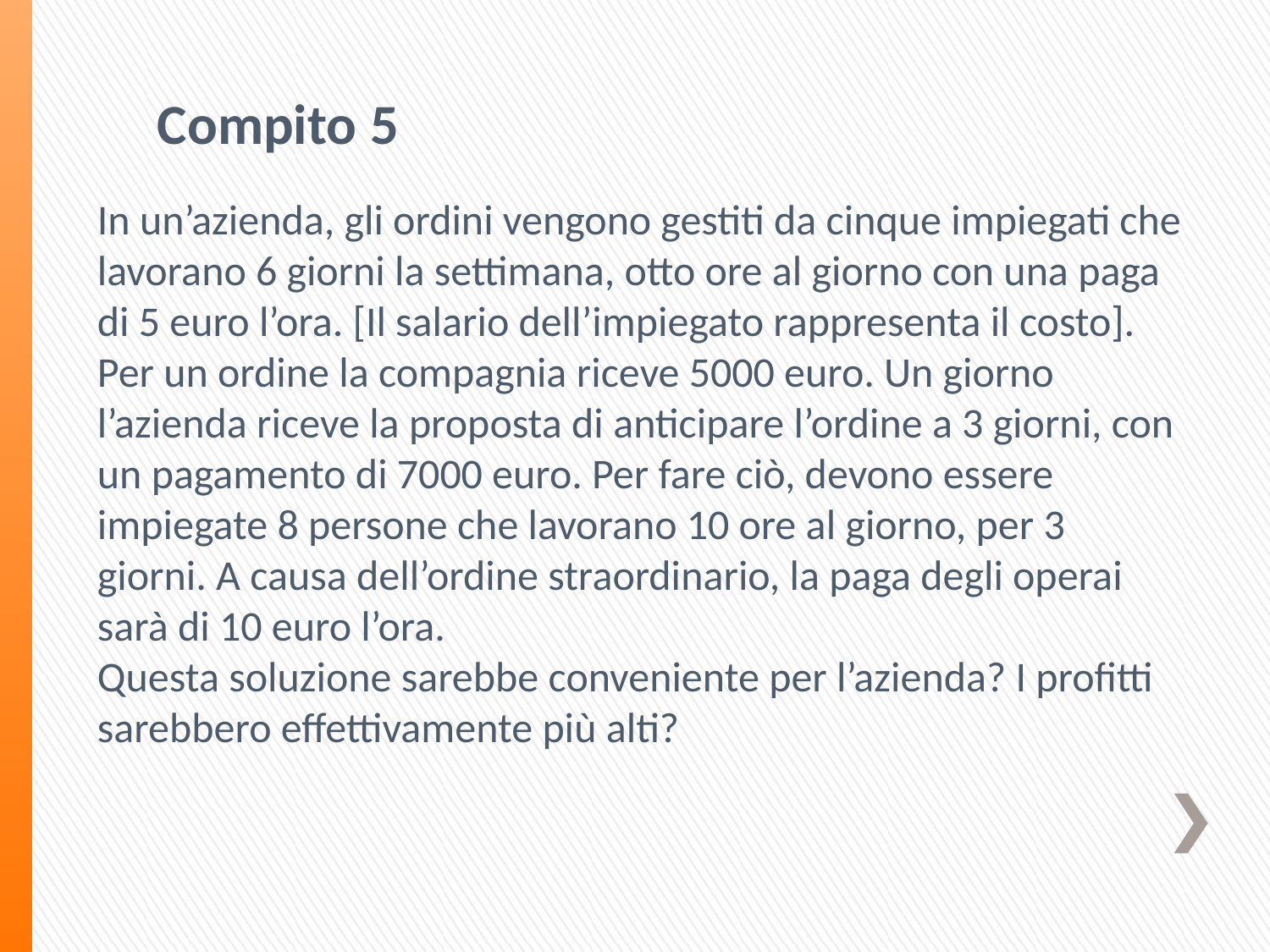

Compito 5
In un’azienda, gli ordini vengono gestiti da cinque impiegati che lavorano 6 giorni la settimana, otto ore al giorno con una paga di 5 euro l’ora. [Il salario dell’impiegato rappresenta il costo]. Per un ordine la compagnia riceve 5000 euro. Un giorno l’azienda riceve la proposta di anticipare l’ordine a 3 giorni, con un pagamento di 7000 euro. Per fare ciò, devono essere impiegate 8 persone che lavorano 10 ore al giorno, per 3 giorni. A causa dell’ordine straordinario, la paga degli operai sarà di 10 euro l’ora.
Questa soluzione sarebbe conveniente per l’azienda? I profitti sarebbero effettivamente più alti?